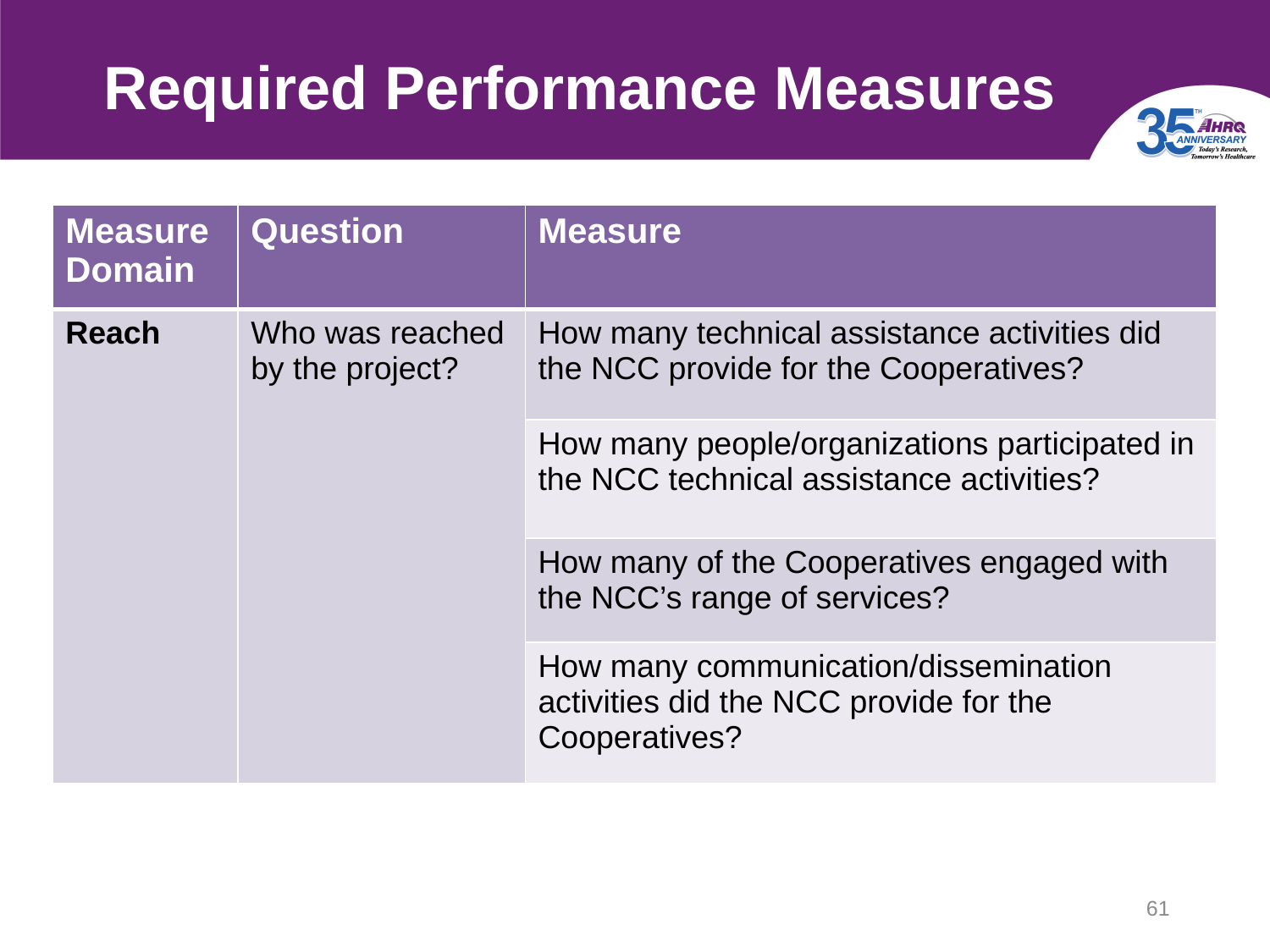

# Required Performance Measures
| Measure Domain | Question | Measure |
| --- | --- | --- |
| Reach | Who was reached by the project? | How many technical assistance activities did the NCC provide for the Cooperatives? |
|  |  | How many people/organizations participated in the NCC technical assistance activities? |
|  |  | How many of the Cooperatives engaged with the NCC’s range of services? |
|  |  | How many communication/dissemination activities did the NCC provide for the Cooperatives? |

61